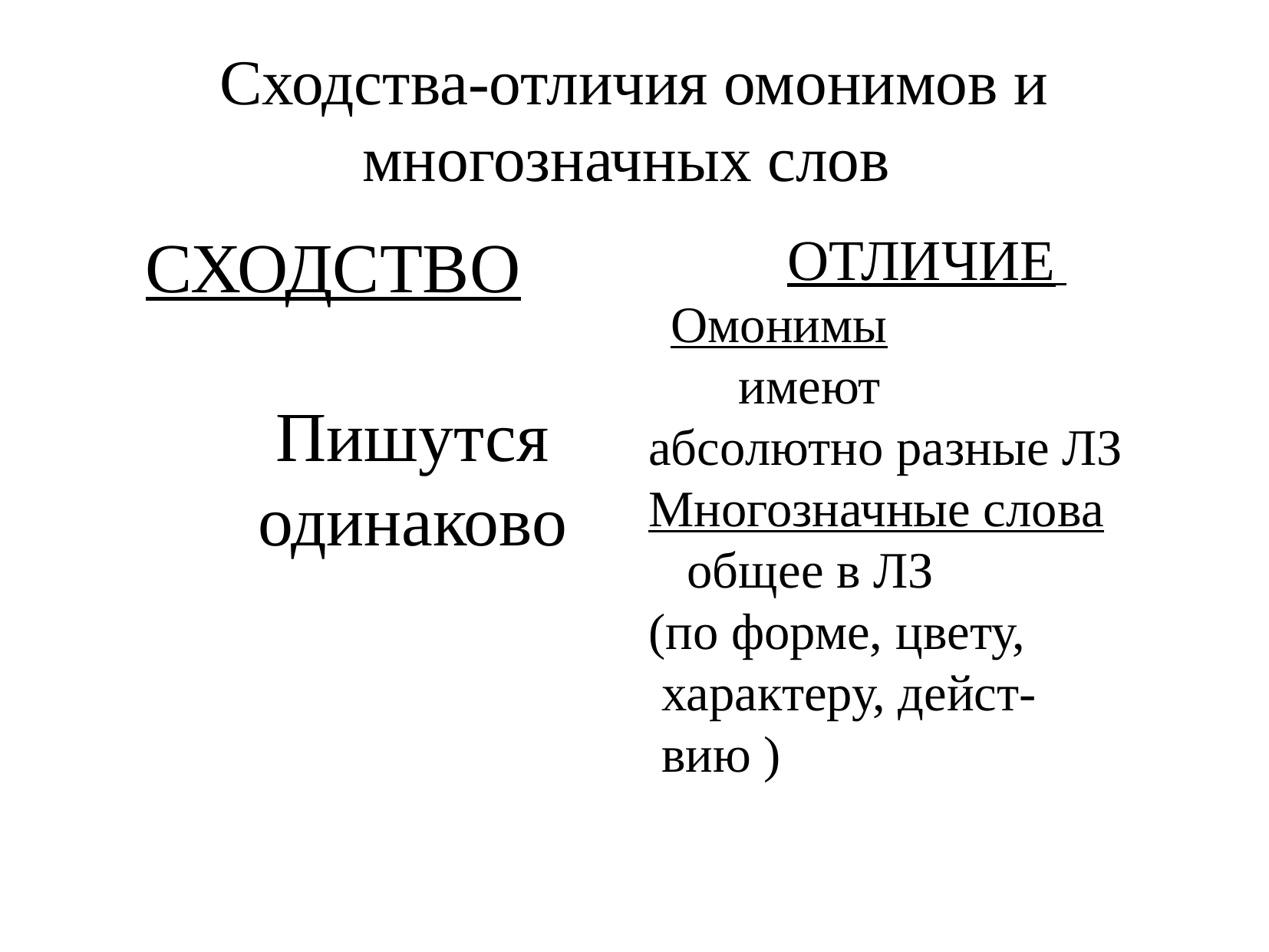

Сходства-отличия омонимов и многозначных слов
СХОДСТВО

         Пишутся
        одинаково
ОТЛИЧИЕ
  Омонимы
       имеют              абсолютно разные ЛЗ
Многозначные слова
   общее в ЛЗ
(по форме, цвету,
 характеру, дейст-
 вию )